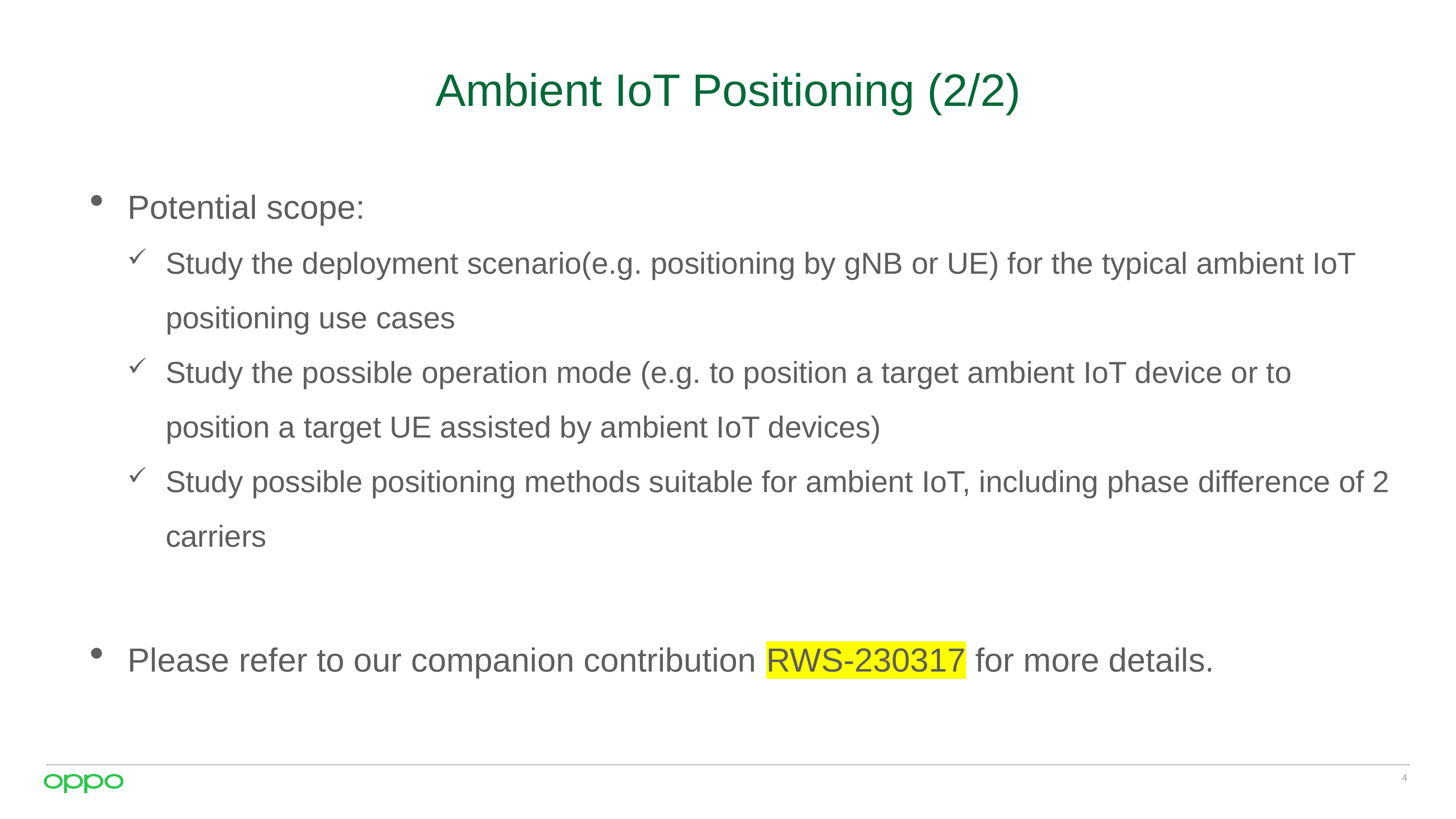

# Ambient IoT Positioning (2/2)
Potential scope:
Study the deployment scenario(e.g. positioning by gNB or UE) for the typical ambient IoT positioning use cases
Study the possible operation mode (e.g. to position a target ambient IoT device or to position a target UE assisted by ambient IoT devices)
Study possible positioning methods suitable for ambient IoT, including phase difference of 2 carriers

Please refer to our companion contribution RWS-230317 for more details.